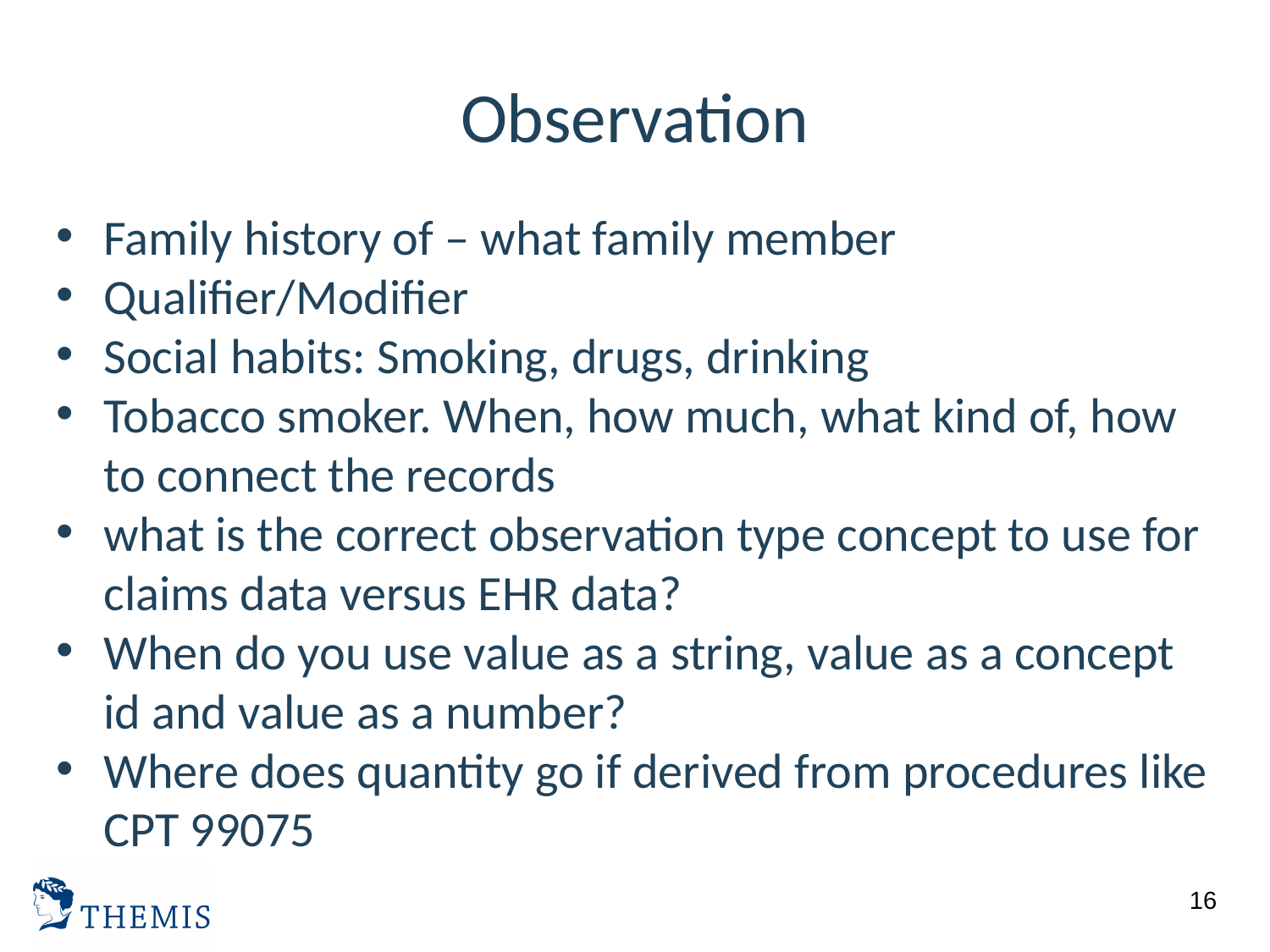

# Observation
Family history of – what family member
Qualifier/Modifier
Social habits: Smoking, drugs, drinking
Tobacco smoker. When, how much, what kind of, how to connect the records
what is the correct observation type concept to use for claims data versus EHR data?
When do you use value as a string, value as a concept id and value as a number?
Where does quantity go if derived from procedures like CPT 99075

16